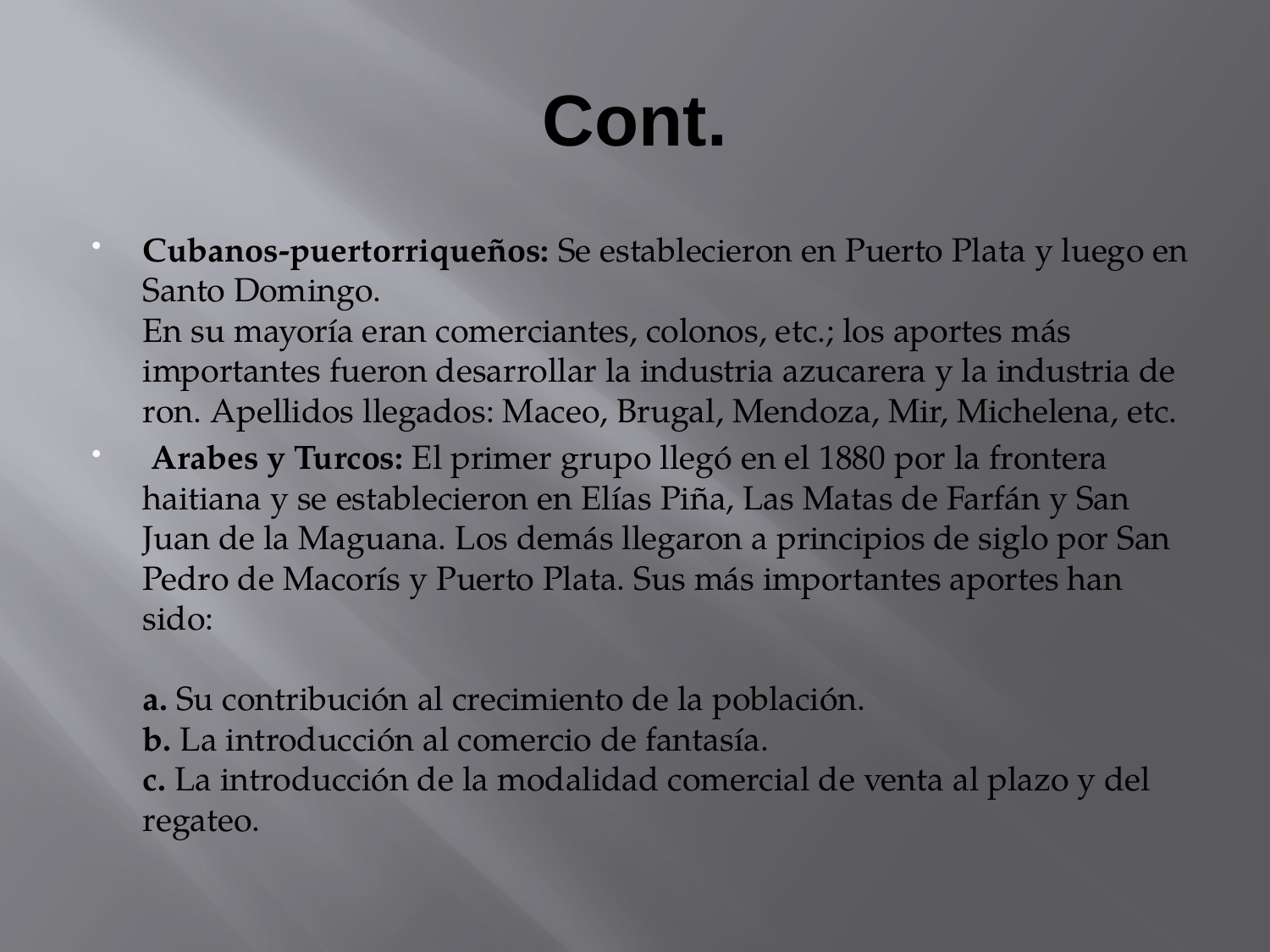

# Cont.
Cubanos-puertorriqueños: Se establecieron en Puerto Plata y luego en Santo Domingo. 
En su mayoría eran comerciantes, colonos, etc.; los aportes más importantes fueron desarrollar la industria azucarera y la industria de ron. Apellidos llegados: Maceo, Brugal, Mendoza, Mir, Michelena, etc.
 Arabes y Turcos: El primer grupo llegó en el 1880 por la frontera haitiana y se establecieron en Elías Piña, Las Matas de Farfán y San Juan de la Maguana. Los demás llegaron a principios de siglo por San Pedro de Macorís y Puerto Plata. Sus más importantes aportes han sido:
a. Su contribución al crecimiento de la población.
b. La introducción al comercio de fantasía.
c. La introducción de la modalidad comercial de venta al plazo y del regateo.